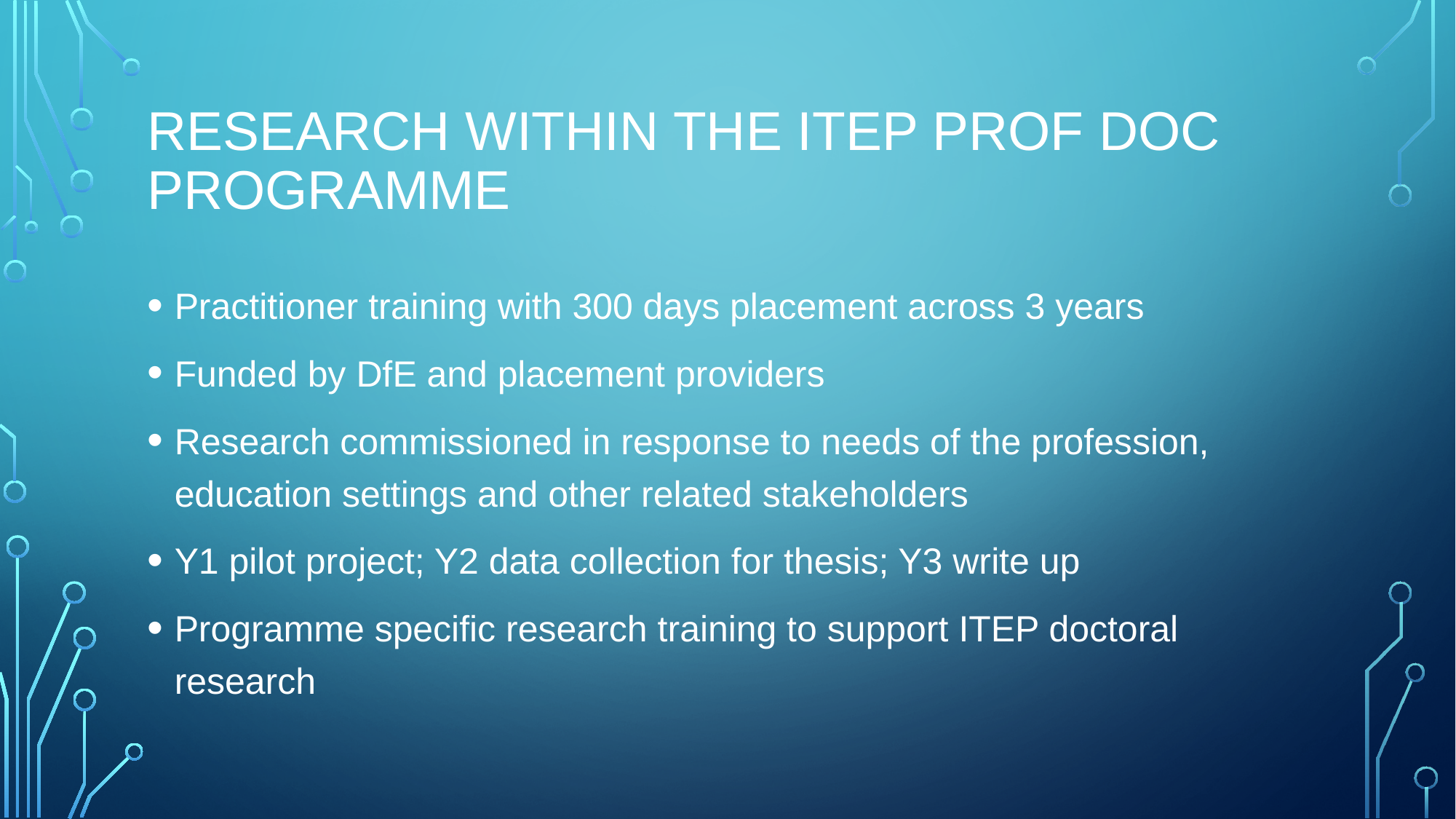

# Research within the ITEP Prof doc Programme
Practitioner training with 300 days placement across 3 years
Funded by DfE and placement providers
Research commissioned in response to needs of the profession, education settings and other related stakeholders
Y1 pilot project; Y2 data collection for thesis; Y3 write up
Programme specific research training to support ITEP doctoral research